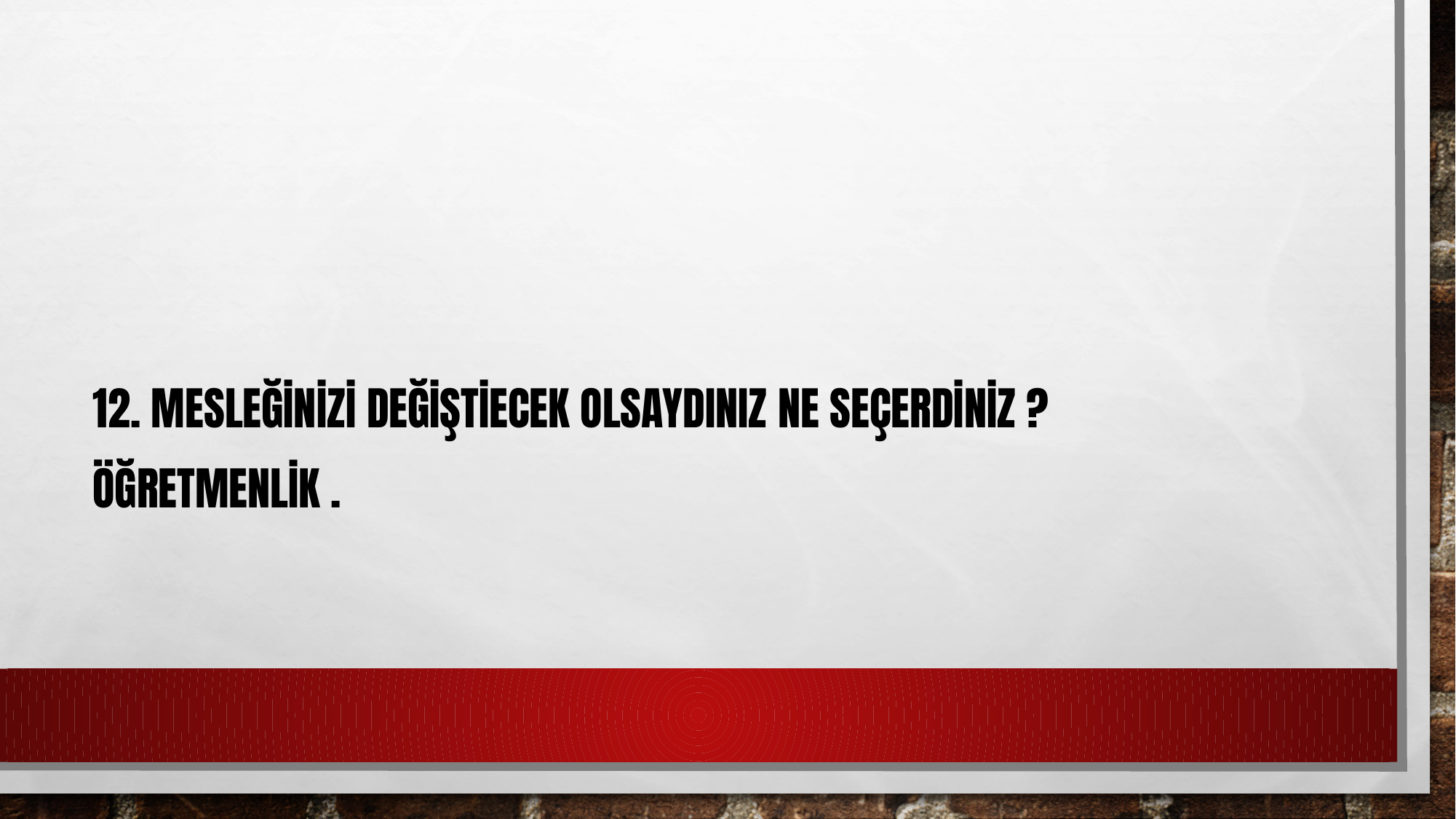

12. MESLEĞİNİZİ DEĞİŞTİECEK OLSAYDINIZ NE SEÇERDİNİZ ?
ÖĞRETMENLİK .